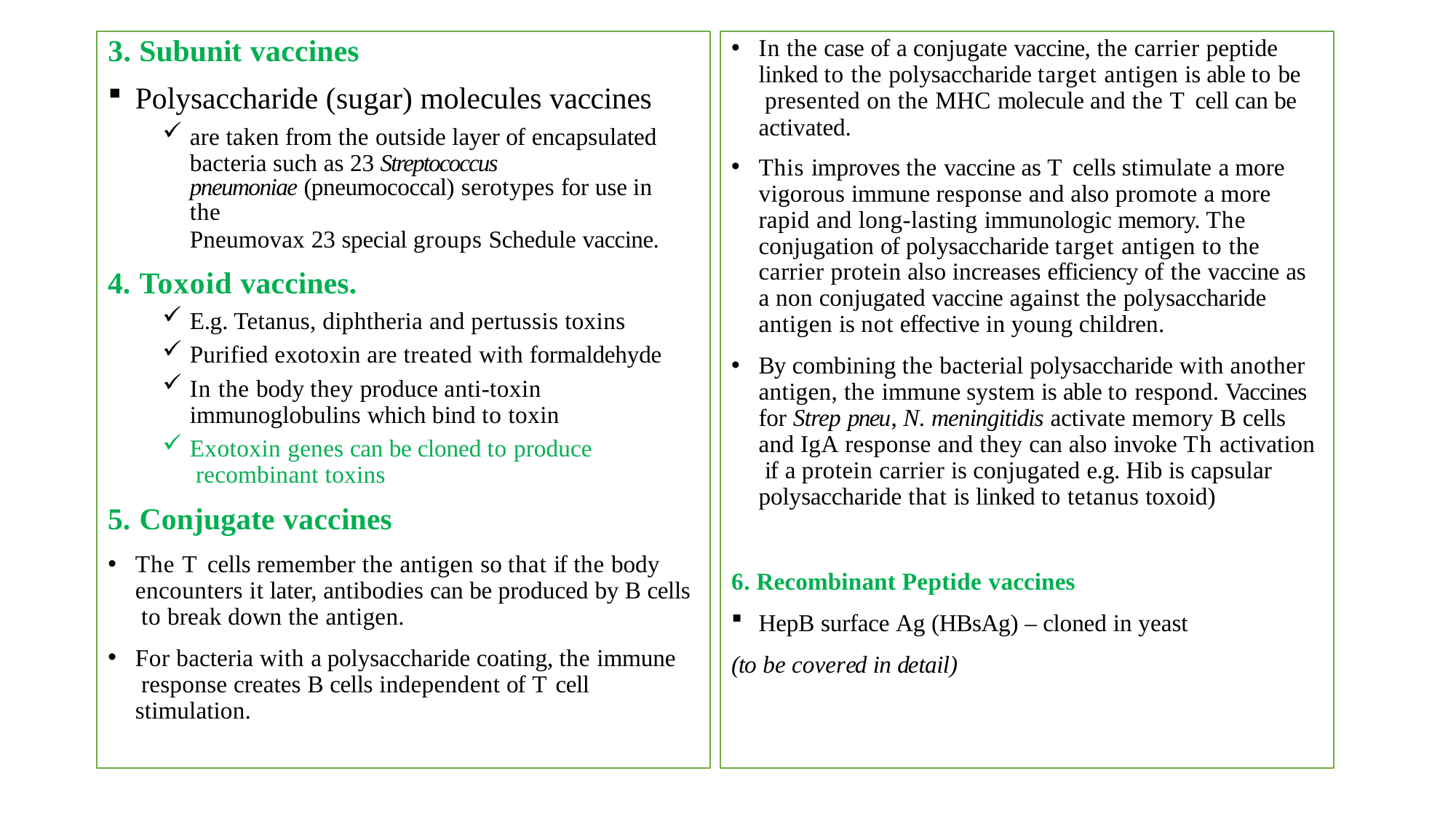

# 3. Subunit vaccines
In the case of a conjugate vaccine, the carrier peptide  linked to the polysaccharide target antigen is able to be  presented on the MHC molecule and the T cell can be  activated.
This improves the vaccine as T cells stimulate a more  vigorous immune response and also promote a more  rapid and long-lasting immunologic memory. The  conjugation of polysaccharide target antigen to the  carrier protein also increases efficiency of the vaccine as  a non conjugated vaccine against the polysaccharide  antigen is not effective in young children.
By combining the bacterial polysaccharide with another  antigen, the immune system is able to respond. Vaccines  for Strep pneu, N. meningitidis activate memory B cells  and IgA response and they can also invoke Th activation  if a protein carrier is conjugated e.g. Hib is capsular  polysaccharide that is linked to tetanus toxoid)

6. Recombinant Peptide vaccines
HepB surface Ag (HBsAg) – cloned in yeast
(to be covered in detail)

Polysaccharide (sugar) molecules vaccines
are taken from the outside layer of encapsulated  bacteria such as 23 Streptococcus
pneumoniae (pneumococcal) serotypes for use in the
Pneumovax 23 special groups Schedule vaccine.
Toxoid vaccines.
E.g. Tetanus, diphtheria and pertussis toxins
Purified exotoxin are treated with formaldehyde
In the body they produce anti-toxin  immunoglobulins which bind to toxin
Exotoxin genes can be cloned to produce  recombinant toxins
Conjugate vaccines
The T cells remember the antigen so that if the body  encounters it later, antibodies can be produced by B cells  to break down the antigen.
For bacteria with a polysaccharide coating, the immune  response creates B cells independent of T cell  stimulation.